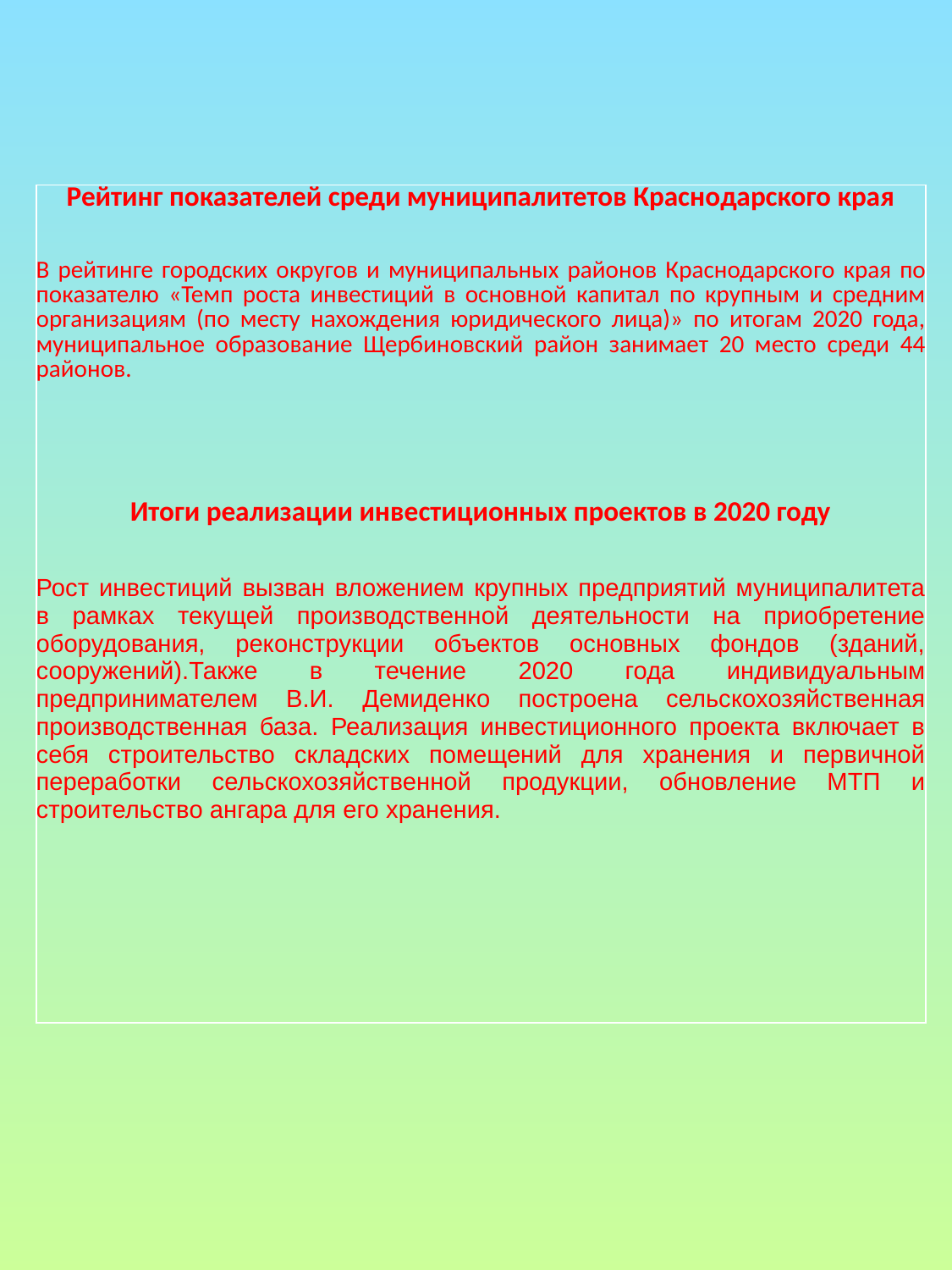

| Рейтинг показателей среди муниципалитетов Краснодарского края В рейтинге городских округов и муниципальных районов Краснодарско­го края по показателю «Темп роста инвестиций в основной капитал по крупным и средним организациям (по месту нахождения юридического лица)» по итогам 2020 года, муниципальное образование Щербиновский район занимает 20 место среди 44 районов. Итоги реализации инвестиционных проектов в 2020 году Рост инвестиций вызван вложением крупных предприятий муниципалитета в рамках текущей производственной деятельности на приобретение оборудования, реконструкции объектов основных фондов (зданий, сооружений).Также в течение 2020 года индивидуальным предпринимателем В.И. Демиденко построена сельскохозяйственная производственная база. Реализация инвестиционного проекта включает в себя строительство складских помещений для хранения и первичной переработки сельскохозяйственной продукции, обновление МТП и строительство ангара для его хранения. |
| --- |